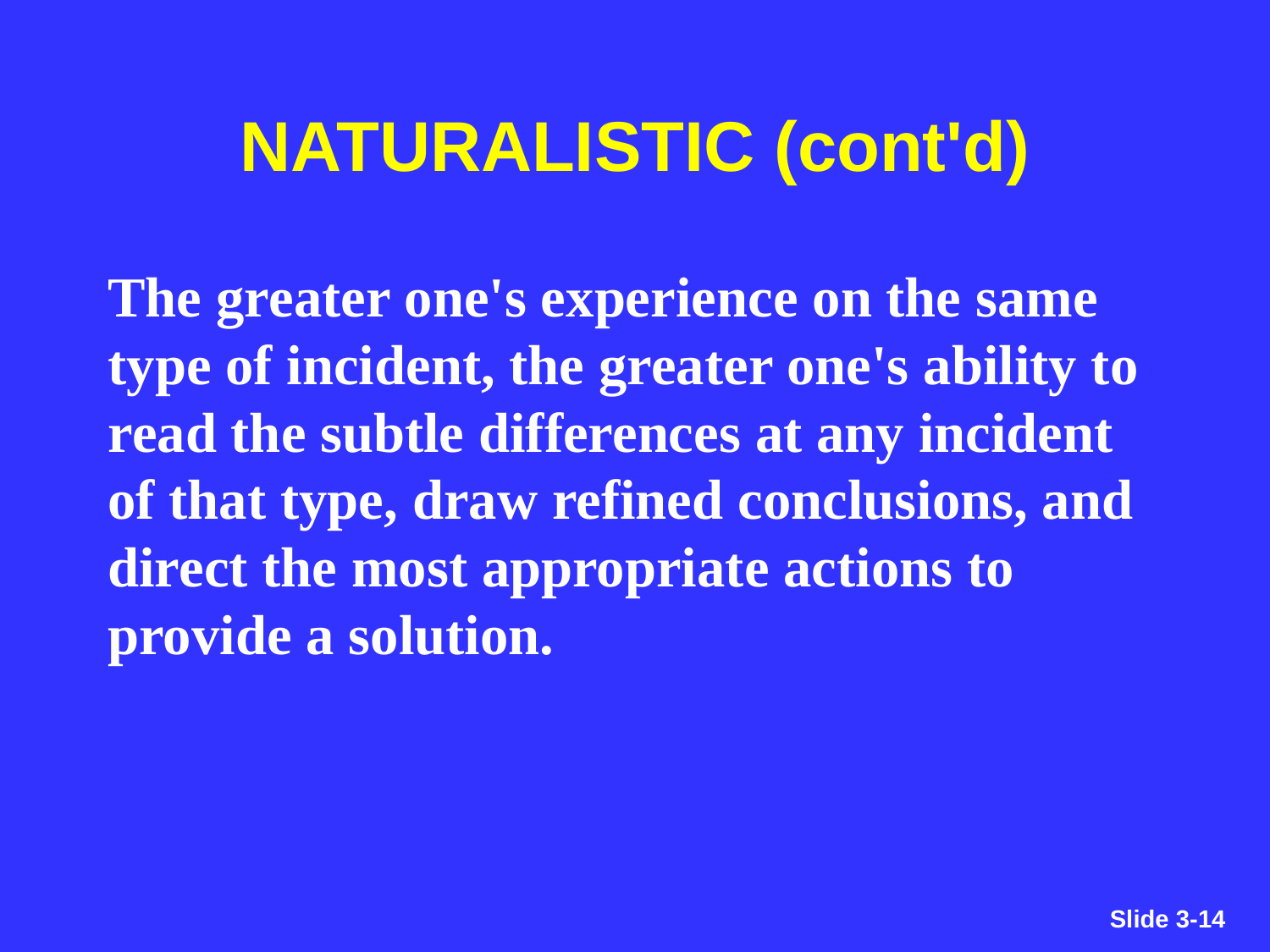

NATURALISTIC (cont'd)
The greater one's experience on the same
type of incident, the greater one's ability to read the subtle differences at any incident of that type, draw refined conclusions, and direct the most appropriate actions to provide a solution.
Slide 3-14